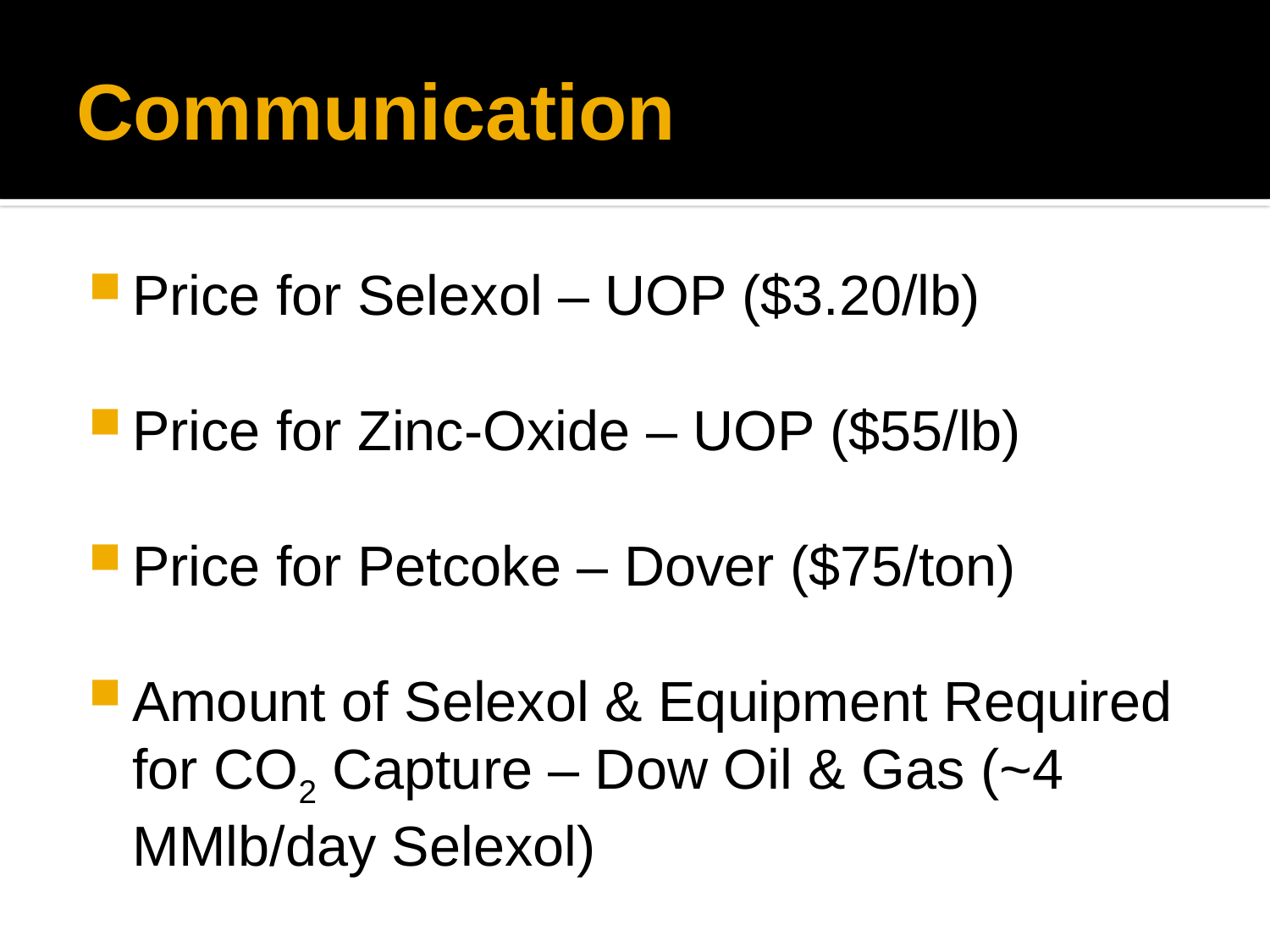

# Communication
Price for Selexol – UOP ($3.20/lb)

Price for Zinc-Oxide – UOP ($55/lb)

Price for Petcoke – Dover ($75/ton)

Amount of Selexol & Equipment Required for CO2 Capture – Dow Oil & Gas (~4 MMlb/day Selexol)